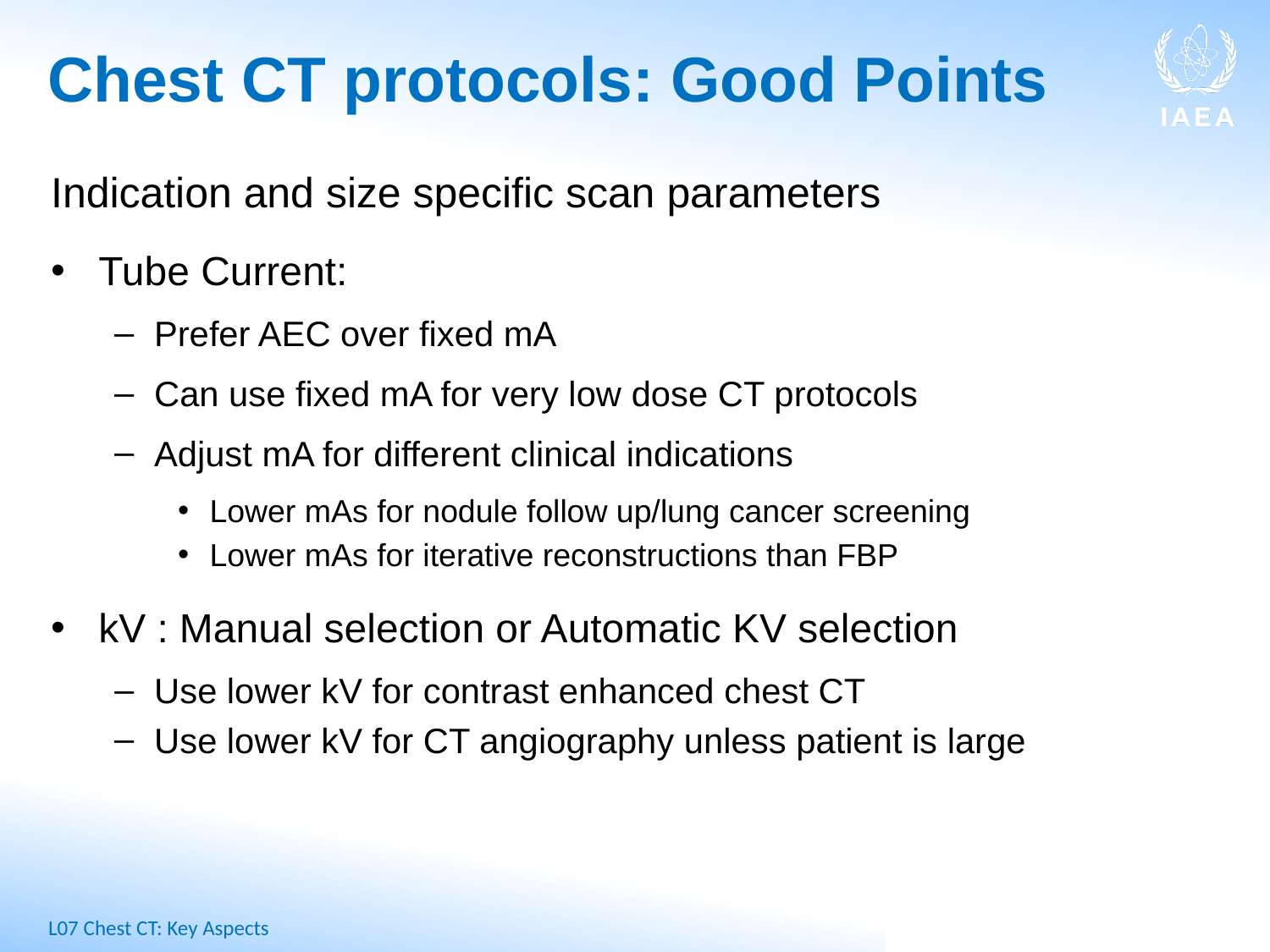

# Chest CT protocols: Good Points
Indication and size specific scan parameters
Tube Current:
Prefer AEC over fixed mA
Can use fixed mA for very low dose CT protocols
Adjust mA for different clinical indications
Lower mAs for nodule follow up/lung cancer screening
Lower mAs for iterative reconstructions than FBP
kV : Manual selection or Automatic KV selection
Use lower kV for contrast enhanced chest CT
Use lower kV for CT angiography unless patient is large